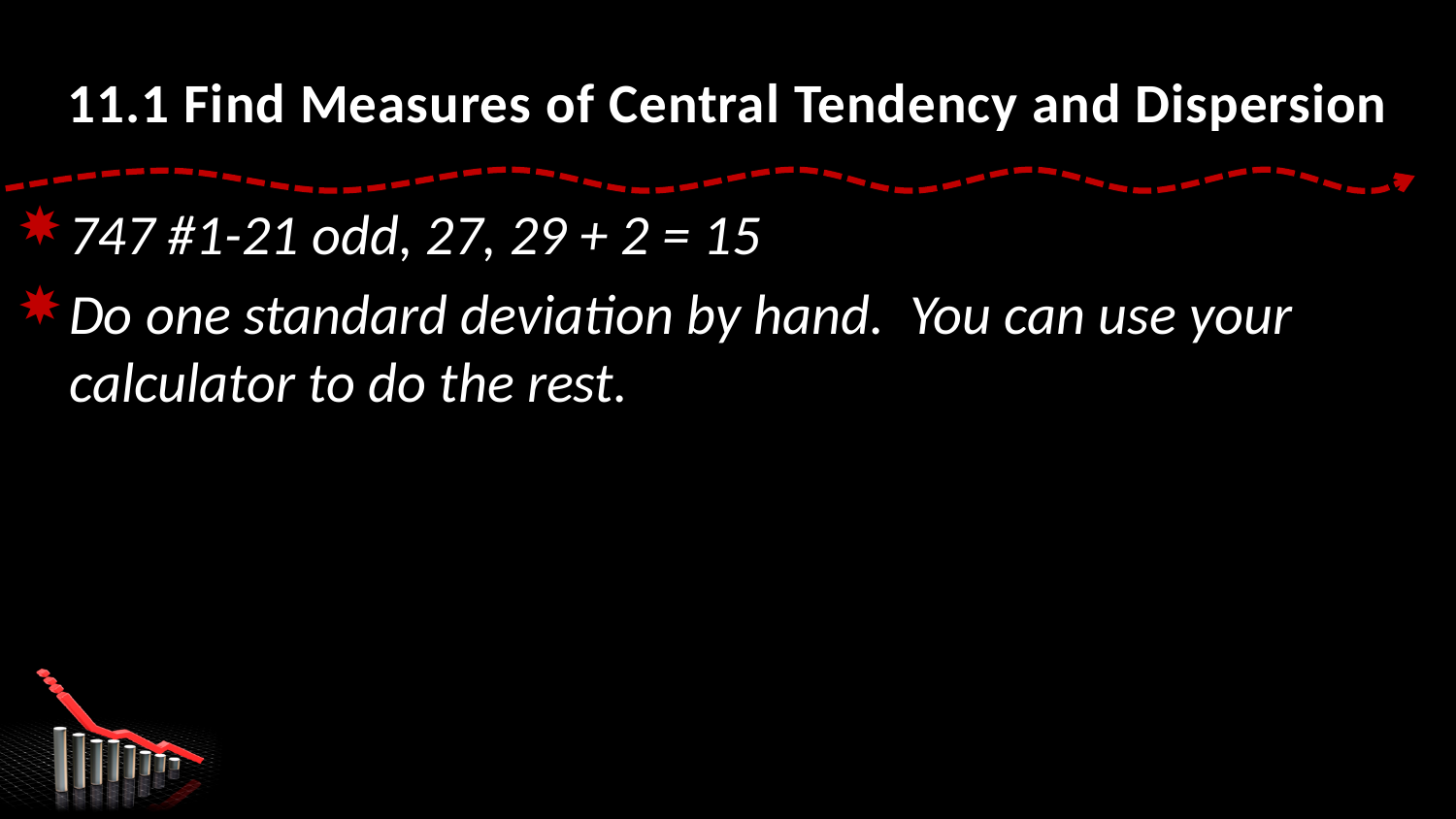

# 11.1 Find Measures of Central Tendency and Dispersion
747 #1-21 odd, 27, 29 + 2 = 15
Do one standard deviation by hand.  You can use your calculator to do the rest.